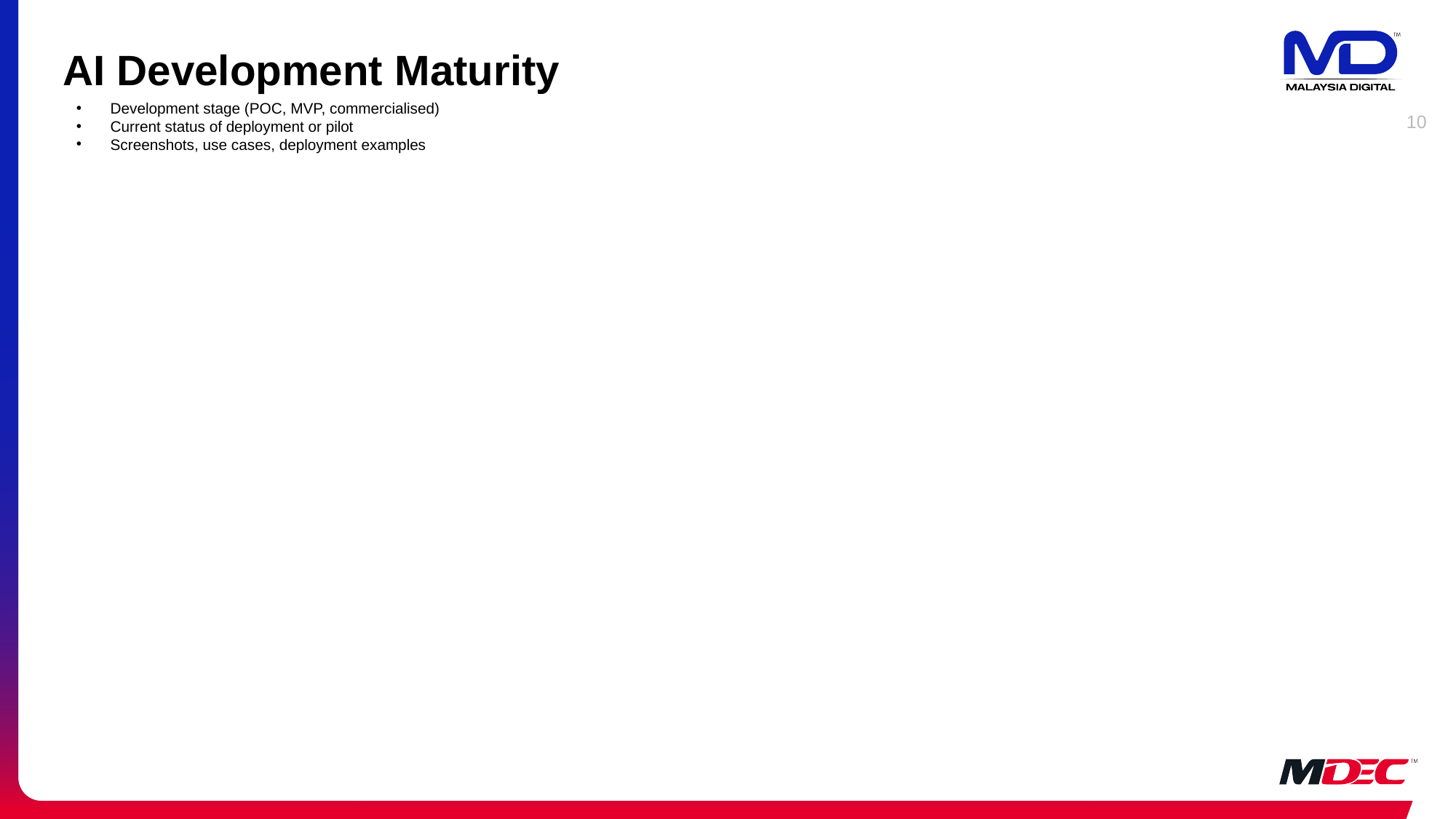

# AI Development Maturity
Development stage (POC, MVP, commercialised)
Current status of deployment or pilot
Screenshots, use cases, deployment examples
10